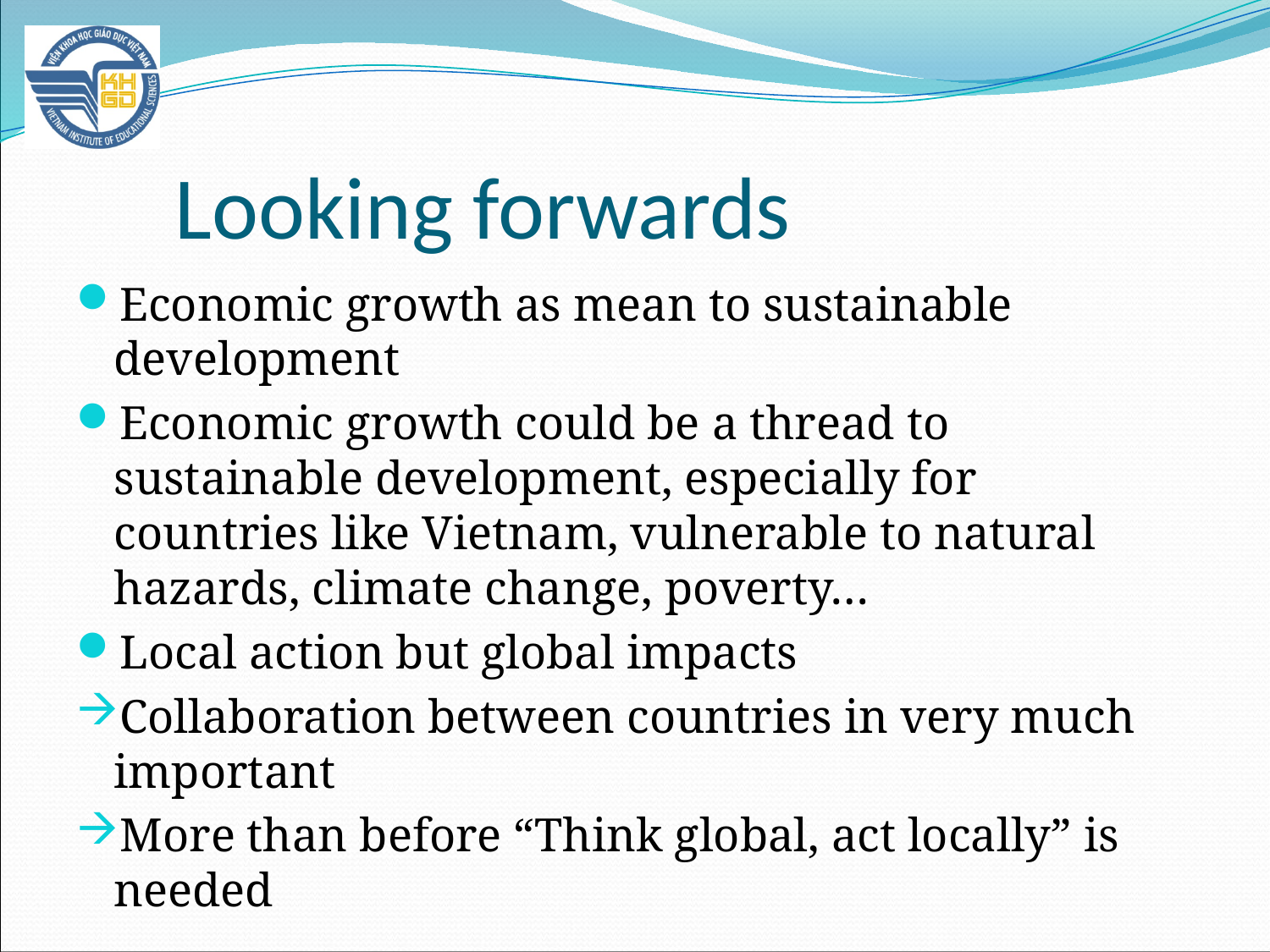

# Looking forwards
Economic growth as mean to sustainable development
Economic growth could be a thread to sustainable development, especially for countries like Vietnam, vulnerable to natural hazards, climate change, poverty…
Local action but global impacts
Collaboration between countries in very much important
More than before “Think global, act locally” is needed